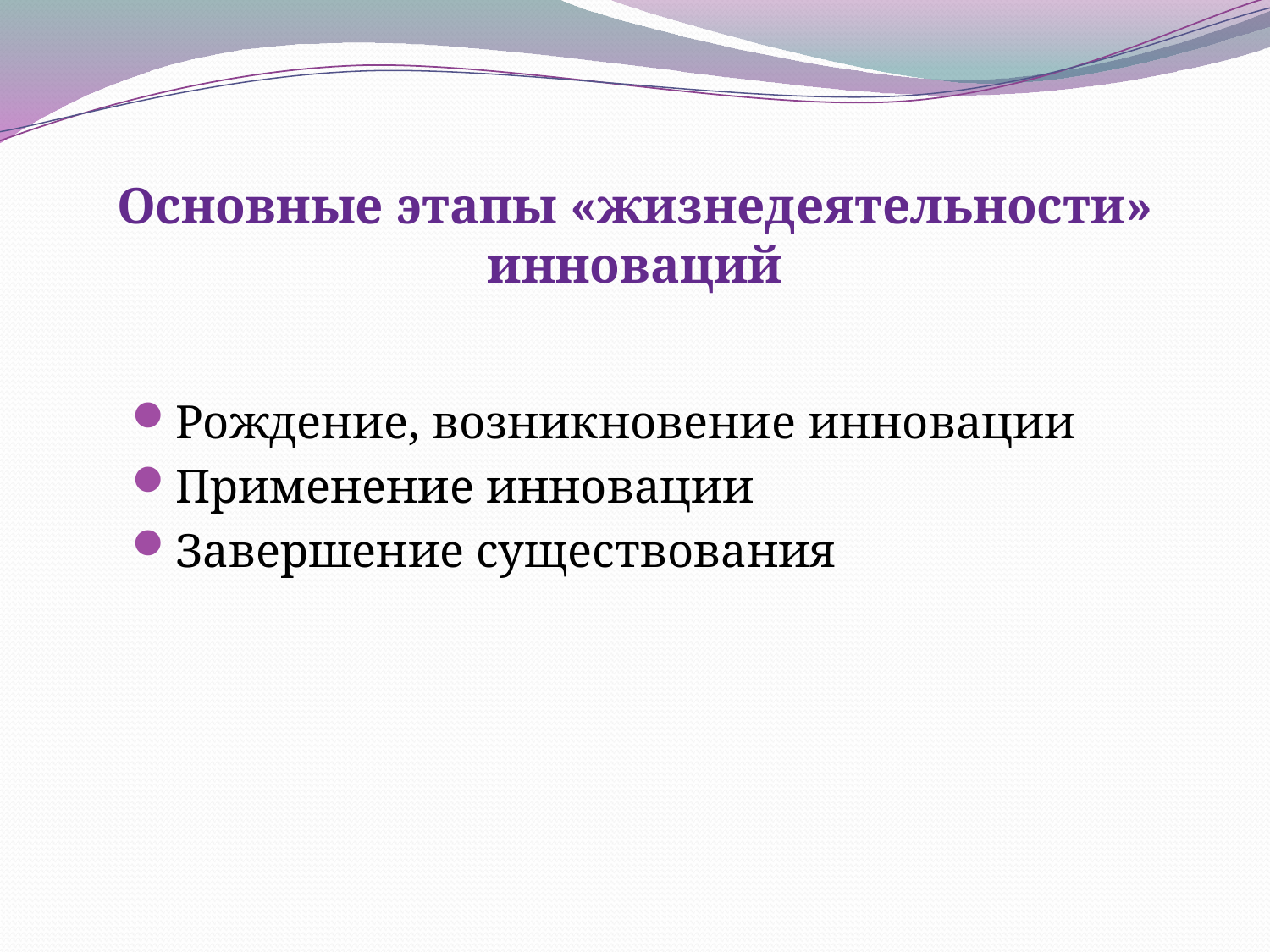

#
Основные этапы «жизнедеятельности» инноваций
Рождение, возникновение инновации
Применение инновации
Завершение существования